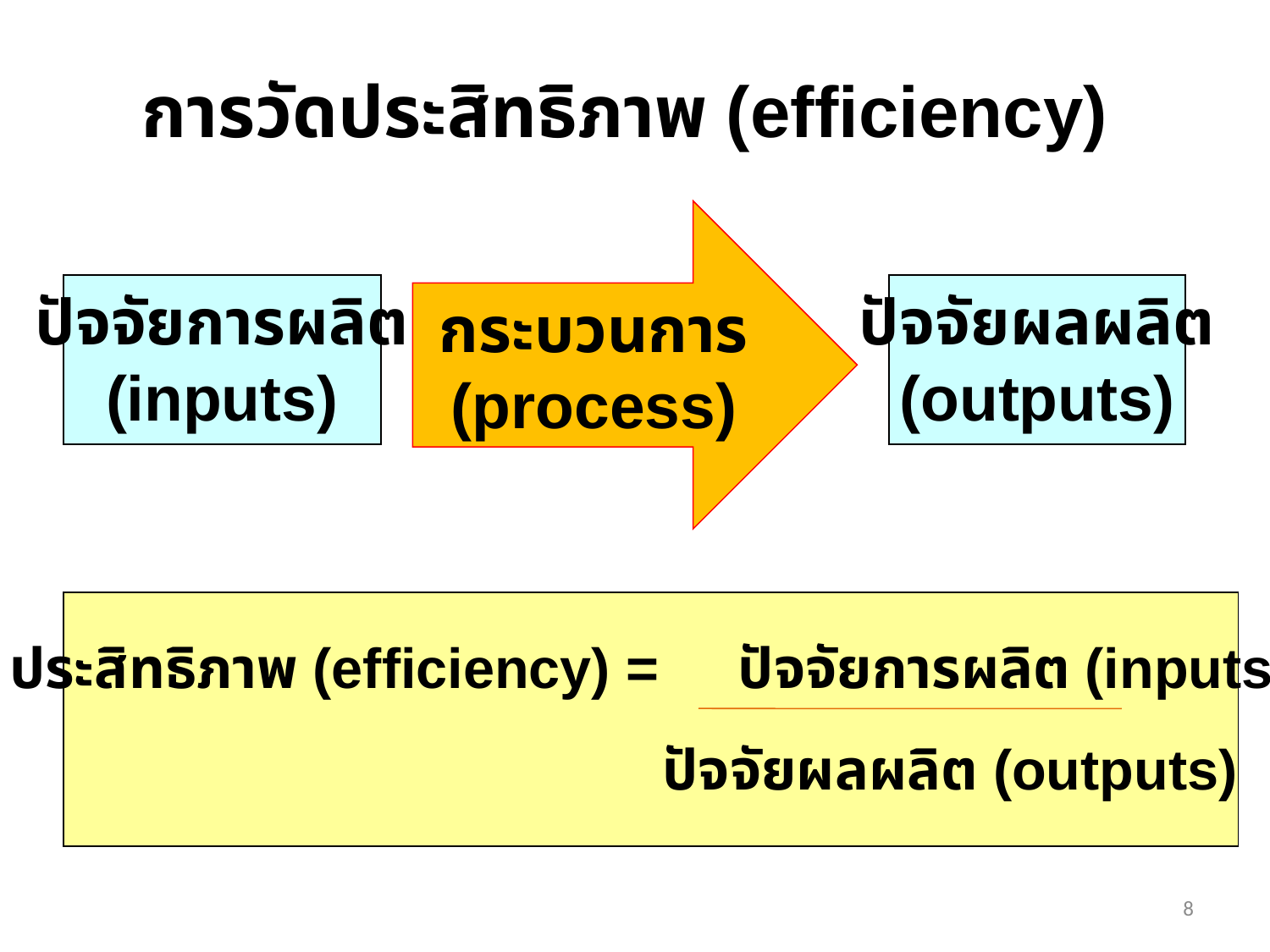

การวัดประสิทธิภาพ (efficiency)
กระบวนการ
(process)
ปัจจัยการผลิต
(inputs)
ปัจจัยผลผลิต
(outputs)
ประสิทธิภาพ (efficiency) =     ปัจจัยการผลิต (inputs)
                                         ปัจจัยผลผลิต (outputs)
8